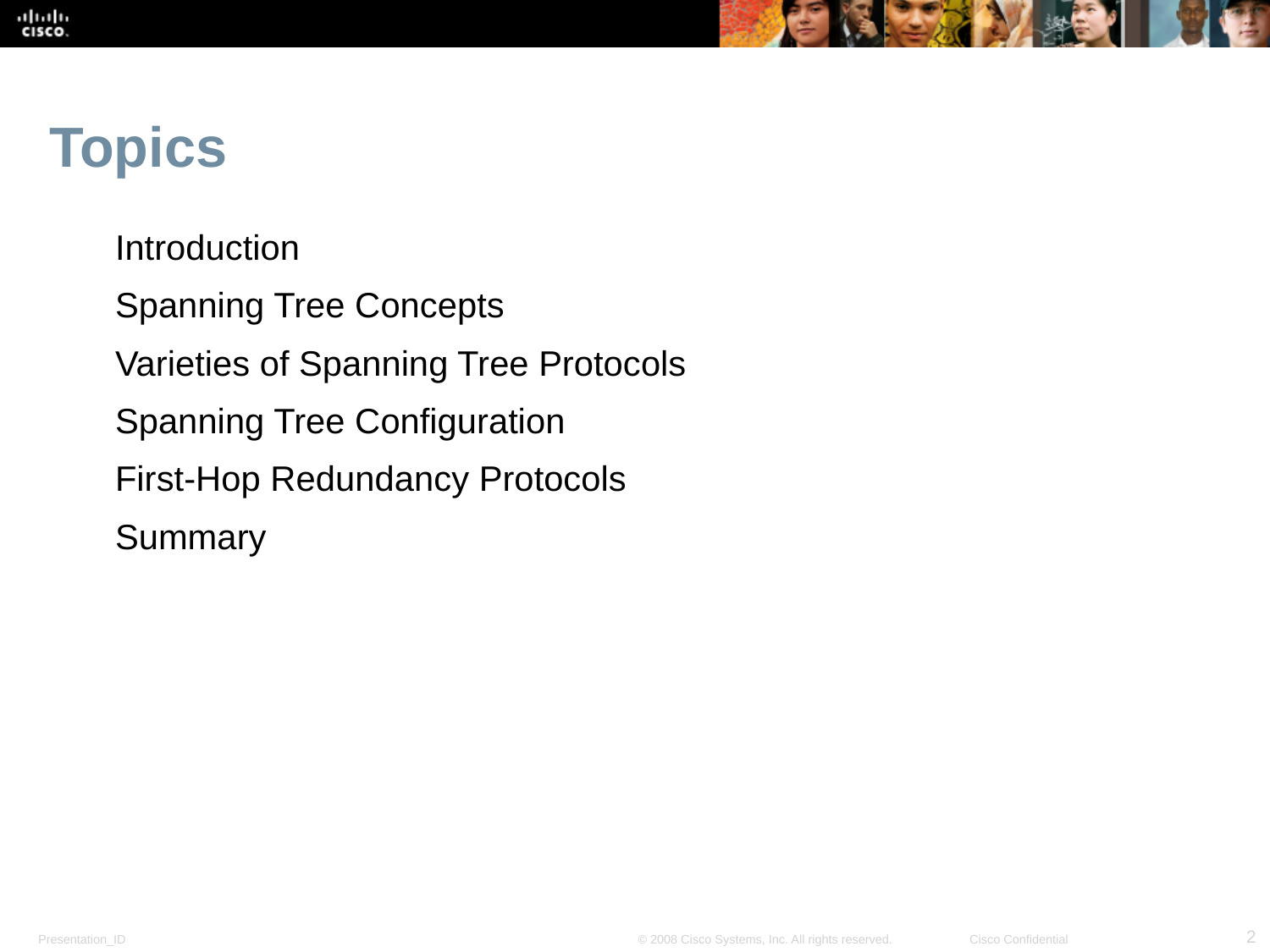

# Topics
Introduction
Spanning Tree Concepts
Varieties of Spanning Tree Protocols
Spanning Tree Configuration
First-Hop Redundancy Protocols
Summary